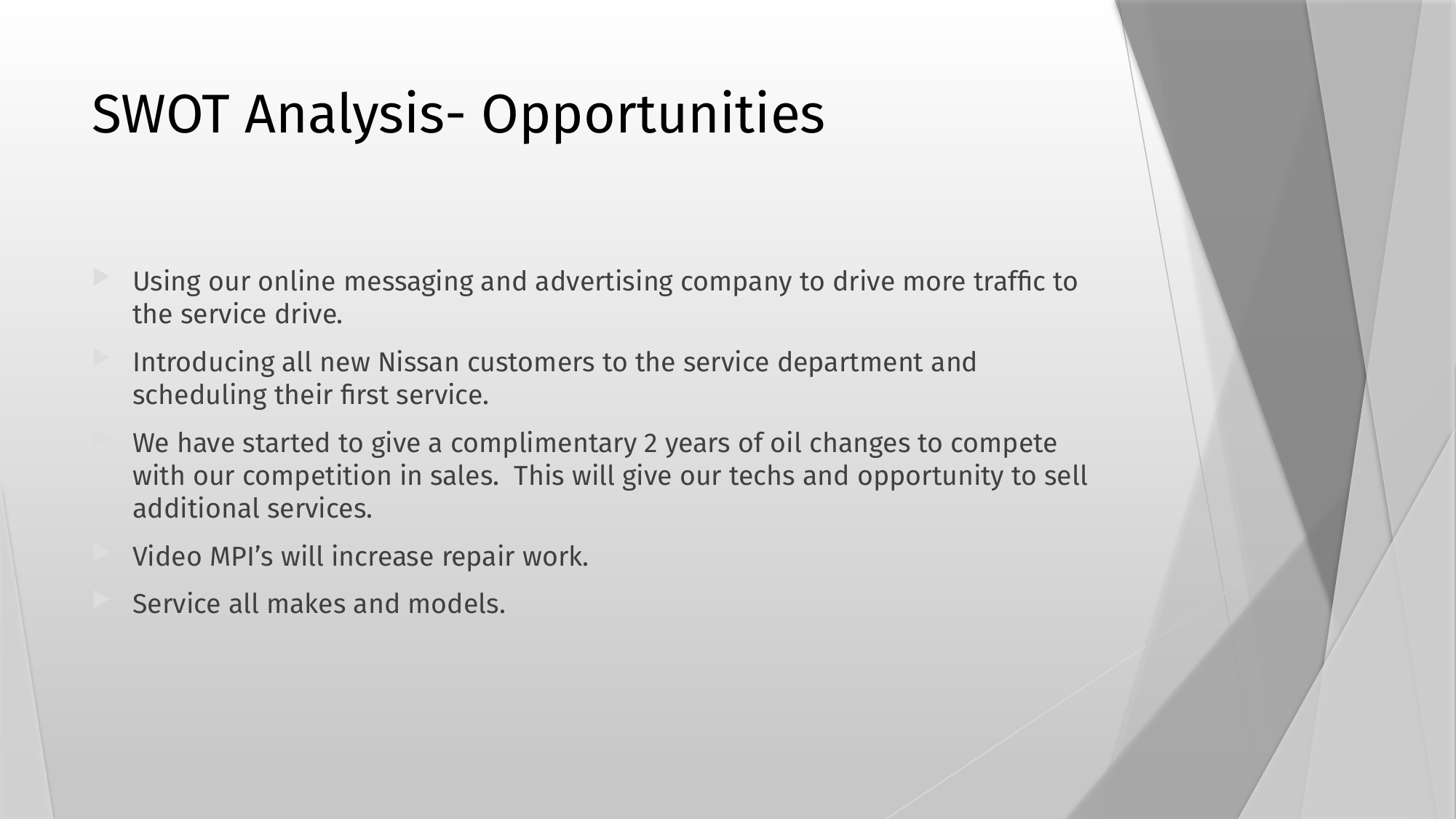

# SWOT Analysis- Opportunities
Using our online messaging and advertising company to drive more traffic to the service drive.
Introducing all new Nissan customers to the service department and scheduling their first service.
We have started to give a complimentary 2 years of oil changes to compete with our competition in sales.  This will give our techs and opportunity to sell additional services.
Video MPI’s will increase repair work.
Service all makes and models.